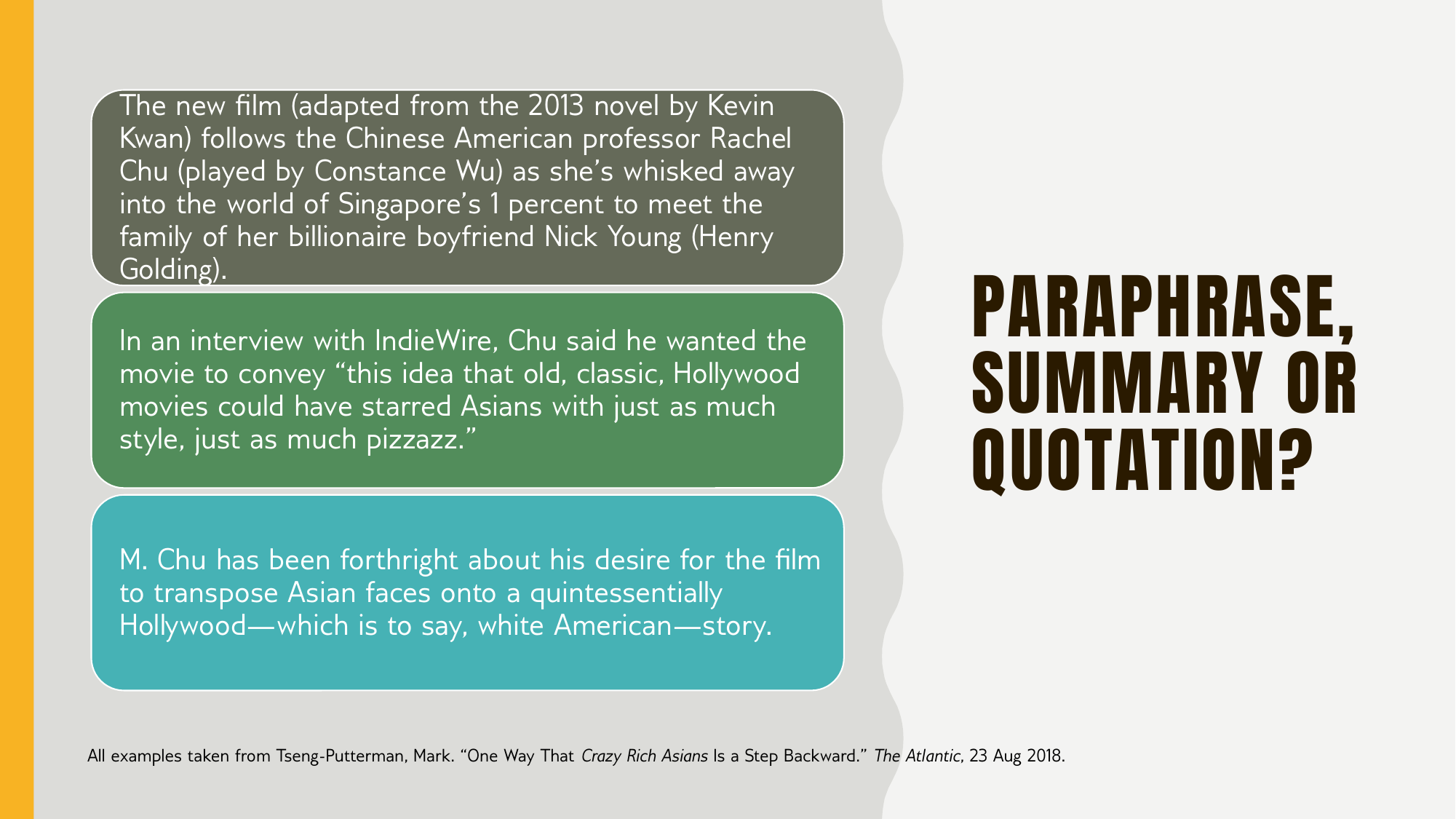

The new film (adapted from the 2013 novel by Kevin Kwan) follows the Chinese American professor Rachel Chu (played by Constance Wu) as she’s whisked away into the world of Singapore’s 1 percent to meet the family of her billionaire boyfriend Nick Young (Henry Golding).
In an interview with IndieWire, Chu said he wanted the movie to convey “this idea that old, classic, Hollywood movies could have starred Asians with just as much style, just as much pizzazz.”
M. Chu has been forthright about his desire for the film to transpose Asian faces onto a quintessentially Hollywood—which is to say, white American—story.
# Paraphrase, summary or quotation?
All examples taken from Tseng-Putterman, Mark. “One Way That Crazy Rich Asians Is a Step Backward.” The Atlantic, 23 Aug 2018.